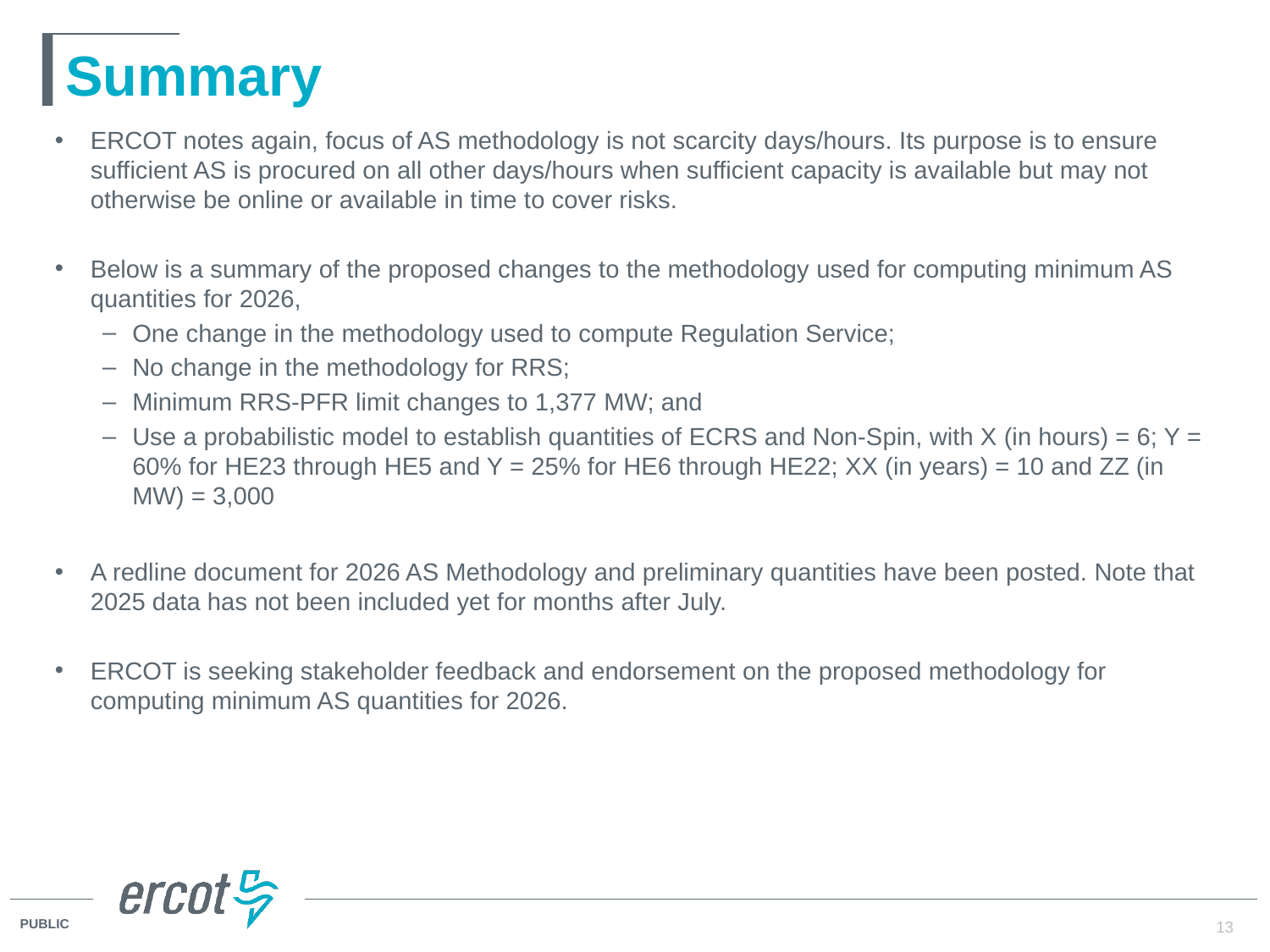

# Summary
ERCOT notes again, focus of AS methodology is not scarcity days/hours. Its purpose is to ensure sufficient AS is procured on all other days/hours when sufficient capacity is available but may not otherwise be online or available in time to cover risks.

Below is a summary of the proposed changes to the methodology used for computing minimum AS quantities for 2026,
One change in the methodology used to compute Regulation Service;
No change in the methodology for RRS;
Minimum RRS-PFR limit changes to 1,377 MW; and
Use a probabilistic model to establish quantities of ECRS and Non-Spin, with X (in hours) = 6; Y = 60% for HE23 through HE5 and Y = 25% for HE6 through HE22; XX (in years) = 10 and ZZ (in MW) = 3,000

A redline document for 2026 AS Methodology and preliminary quantities have been posted. Note that 2025 data has not been included yet for months after July.

ERCOT is seeking stakeholder feedback and endorsement on the proposed methodology for computing minimum AS quantities for 2026.

13